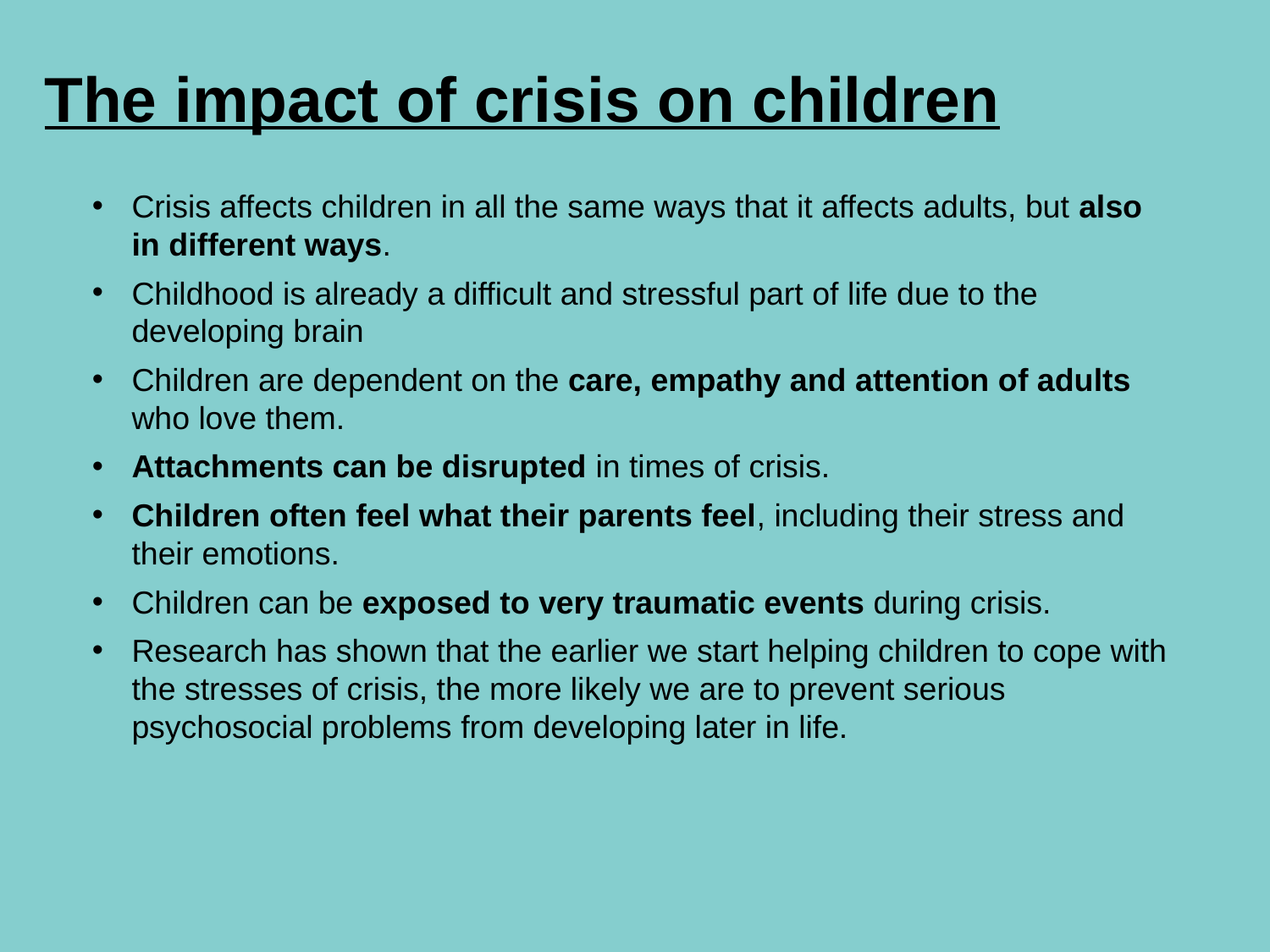

# The impact of crisis on children
Crisis affects children in all the same ways that it affects adults, but also in different ways.
Childhood is already a difficult and stressful part of life due to the developing brain
Children are dependent on the care, empathy and attention of adults who love them.
Attachments can be disrupted in times of crisis.
Children often feel what their parents feel, including their stress and their emotions.
Children can be exposed to very traumatic events during crisis.
Research has shown that the earlier we start helping children to cope with the stresses of crisis, the more likely we are to prevent serious psychosocial problems from developing later in life.